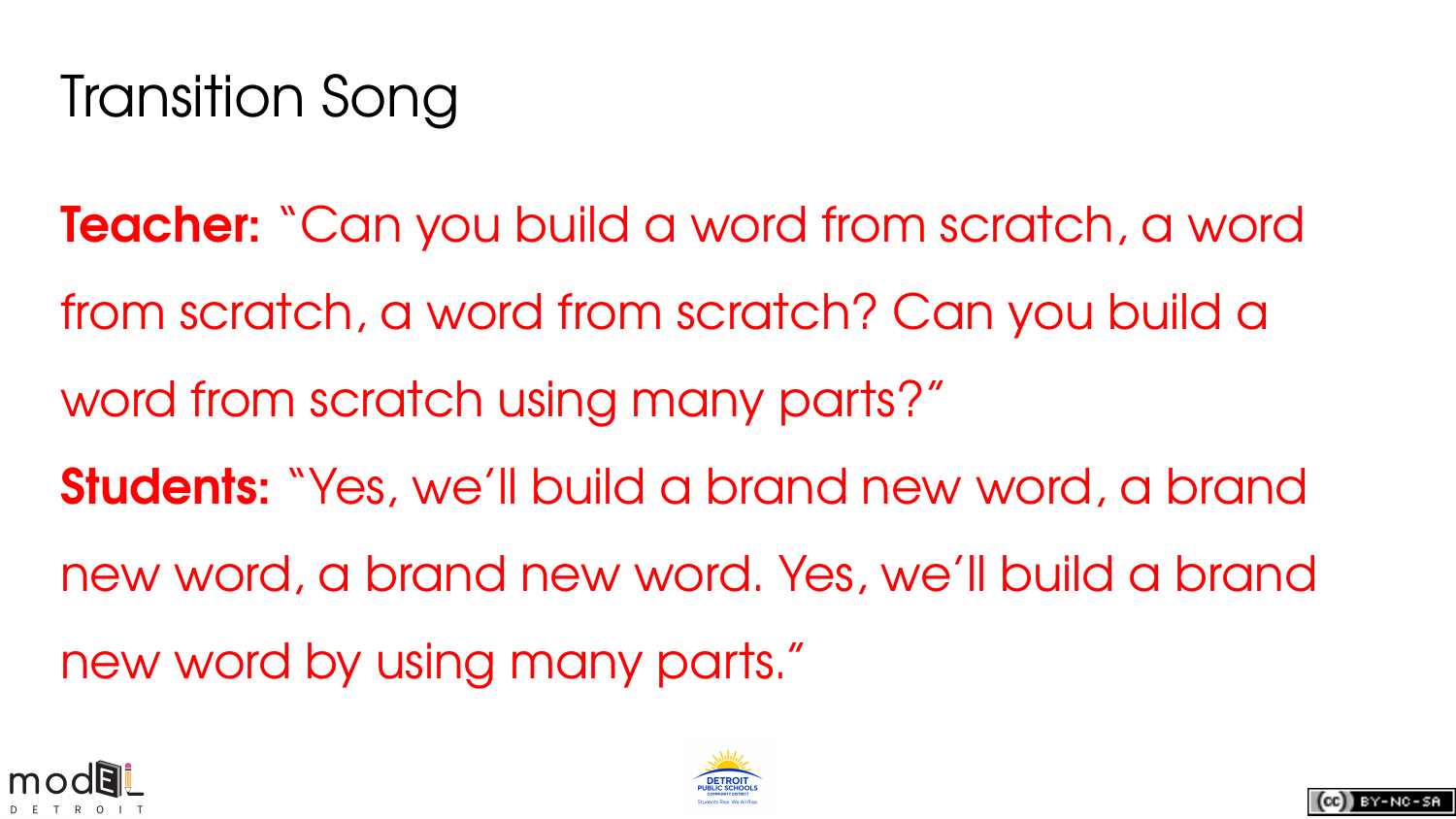

# Transition Song

Teacher: “Can you build a word from scratch, a word from scratch, a word from scratch? Can you build a word from scratch using many parts?”
Students: “Yes, we’ll build a brand new word, a brand new word, a brand new word. Yes, we’ll build a brand new word by using many parts.”